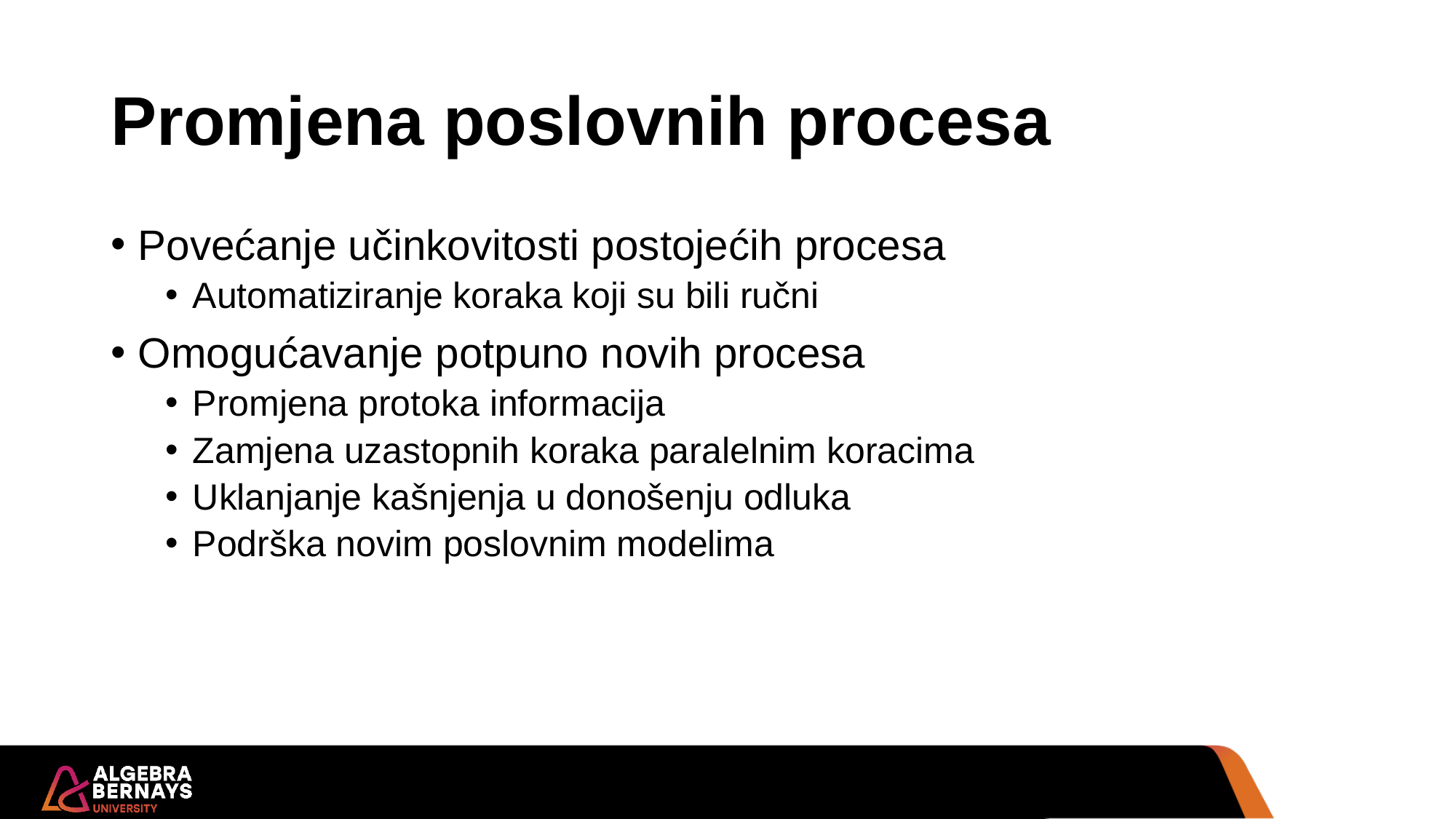

# Promjena poslovnih procesa
Povećanje učinkovitosti postojećih procesa
Automatiziranje koraka koji su bili ručni
Omogućavanje potpuno novih procesa
Promjena protoka informacija
Zamjena uzastopnih koraka paralelnim koracima
Uklanjanje kašnjenja u donošenju odluka
Podrška novim poslovnim modelima